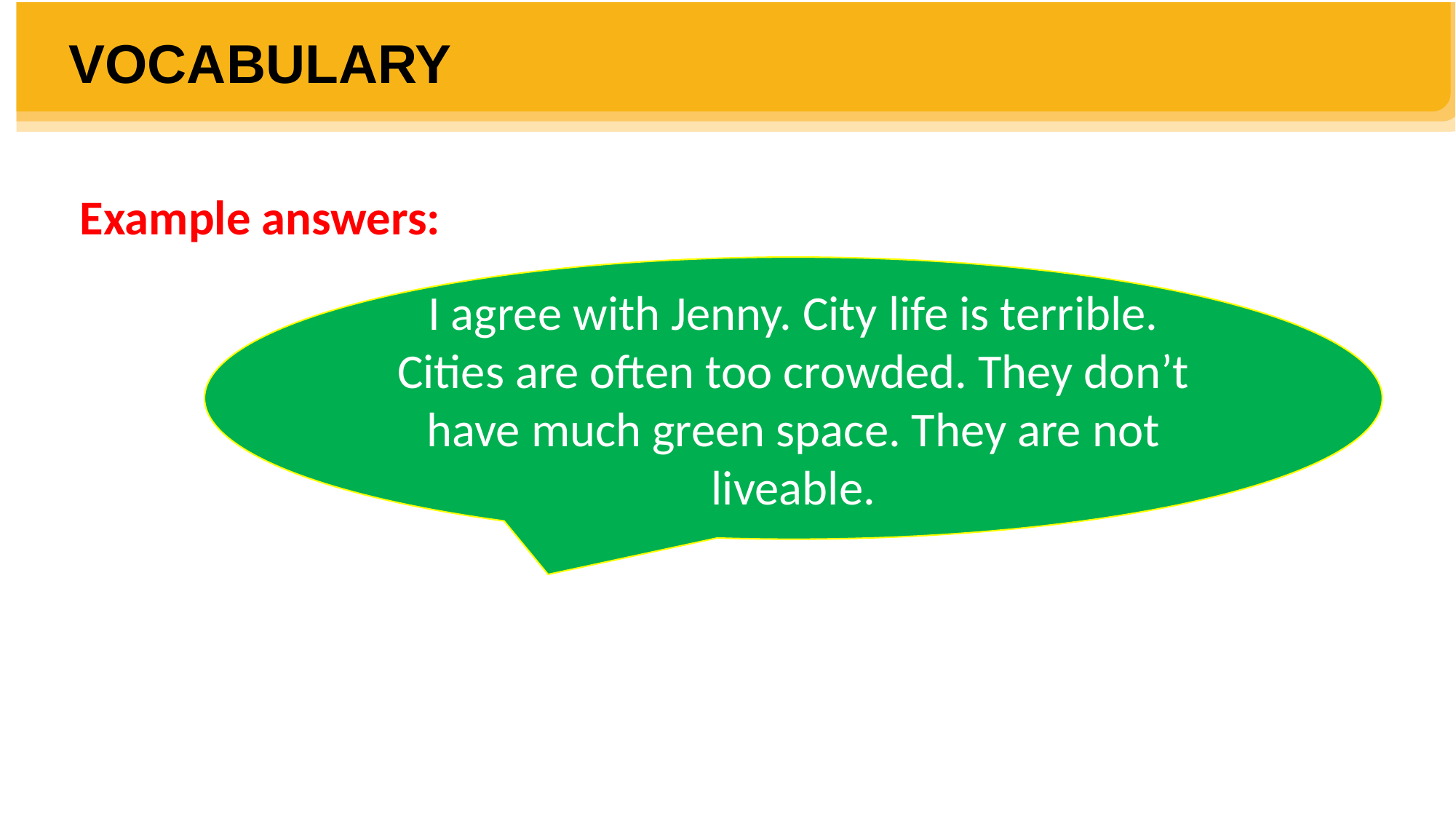

VOCABULARY
Example answers:
I agree with Jenny. City life is terrible. Cities are often too crowded. They don’t have much green space. They are not liveable.